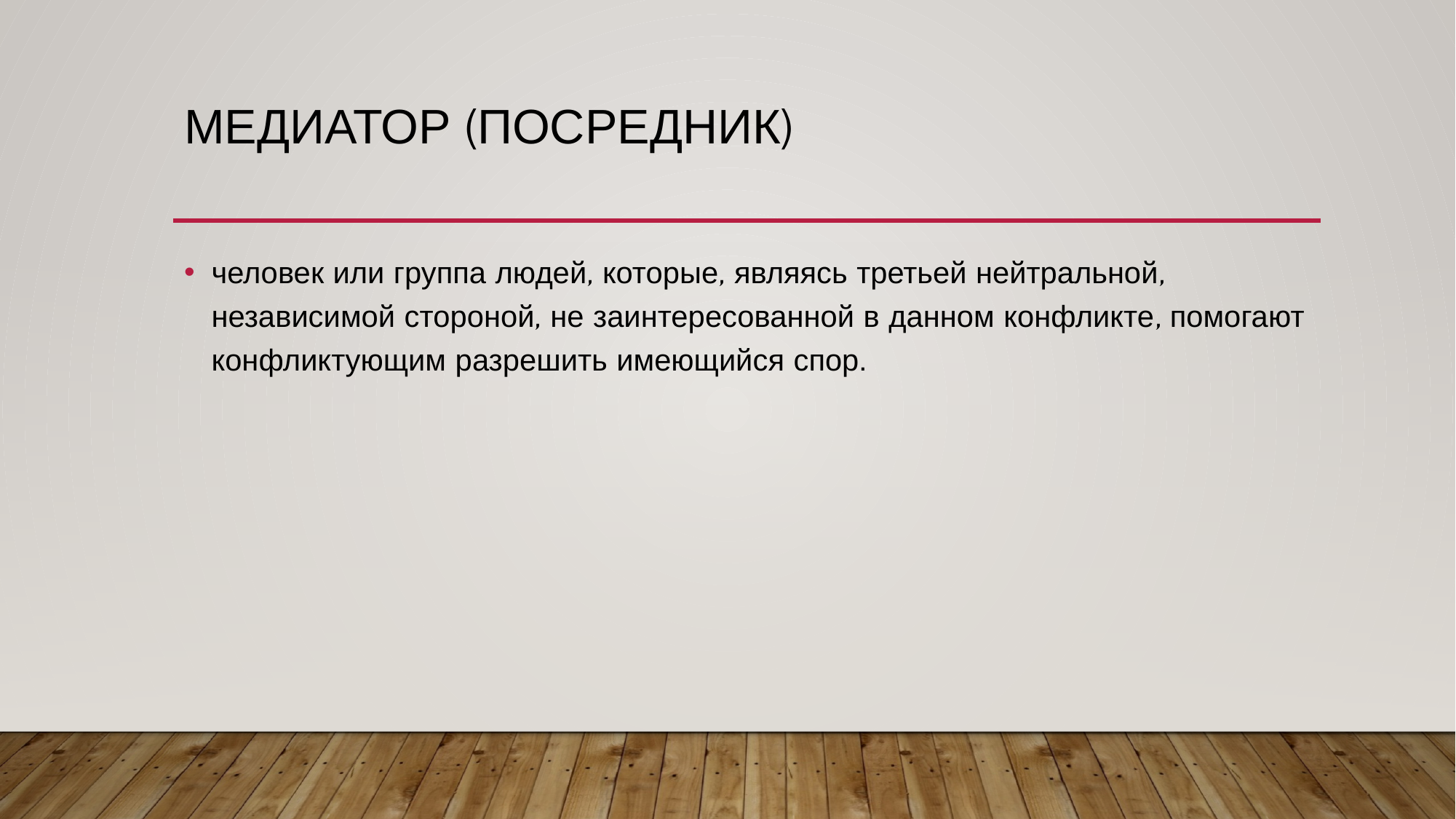

# Медиатор (посредник)
человек или группа людей, которые, являясь третьей нейтральной, независимой стороной, не заинтересованной в данном конфликте, помогают конфликтующим разрешить имеющийся спор.